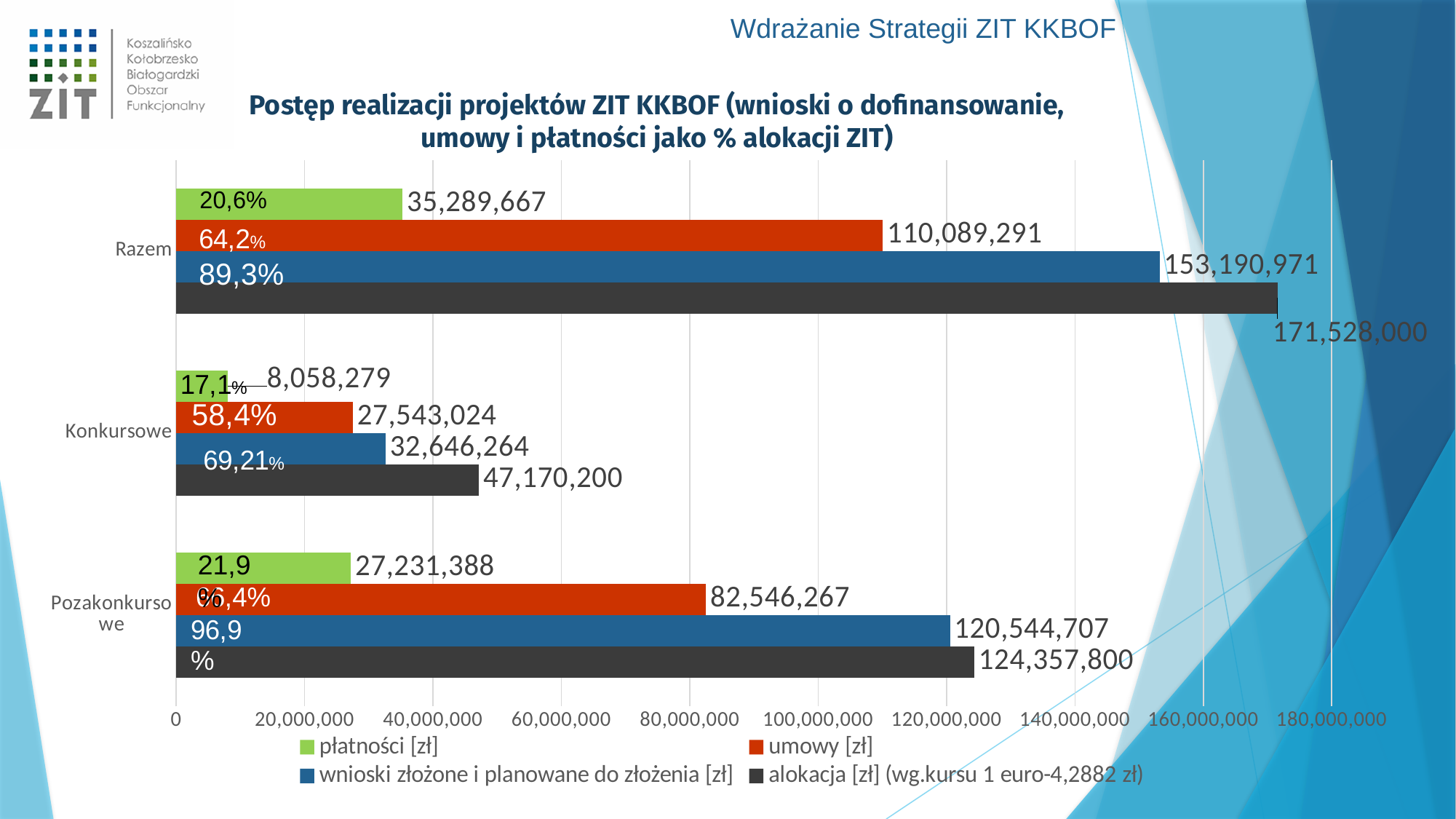

Postęp realizacji projektów ZIT KKBOF (wnioski o dofinansowanie, umowy i płatności jako % alokacji ZIT)

### Chart

| Category | alokacja [zł] (wg.kursu 1 euro-4,2882 zł) | wnioski złożone i planowane do złożenia [zł] | umowy [zł] | płatności [zł] |
|---|---|---|---|---|
| Pozakonkursowe | 124357800.0 | 120544706.679998 | 82546266.59 | 27231388.490000002 |
| Konkursowe | 47170200.0 | 32646264.16 | 27543024.269999996 | 8058278.77 |
| Razem | 171528000.0 | 153190970.839998 | 110089290.86 | 35289667.260000005 |
21,9%